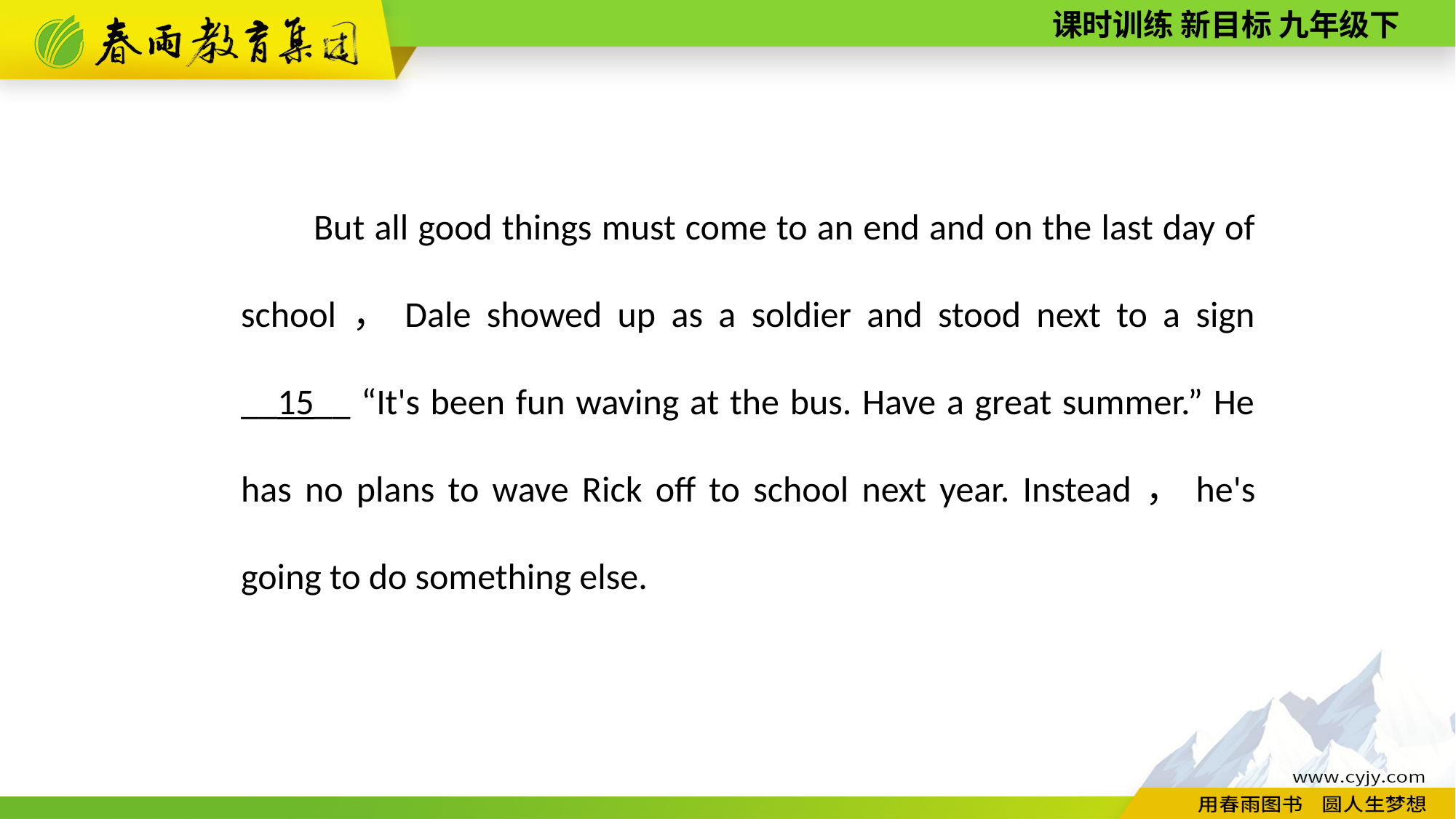

But all good things must come to an end and on the last day of school，Dale showed up as a soldier and stood next to a sign __15__ “It's been fun waving at the bus. Have a great summer.” He has no plans to wave Rick off to school next year. Instead，he's going to do something else.